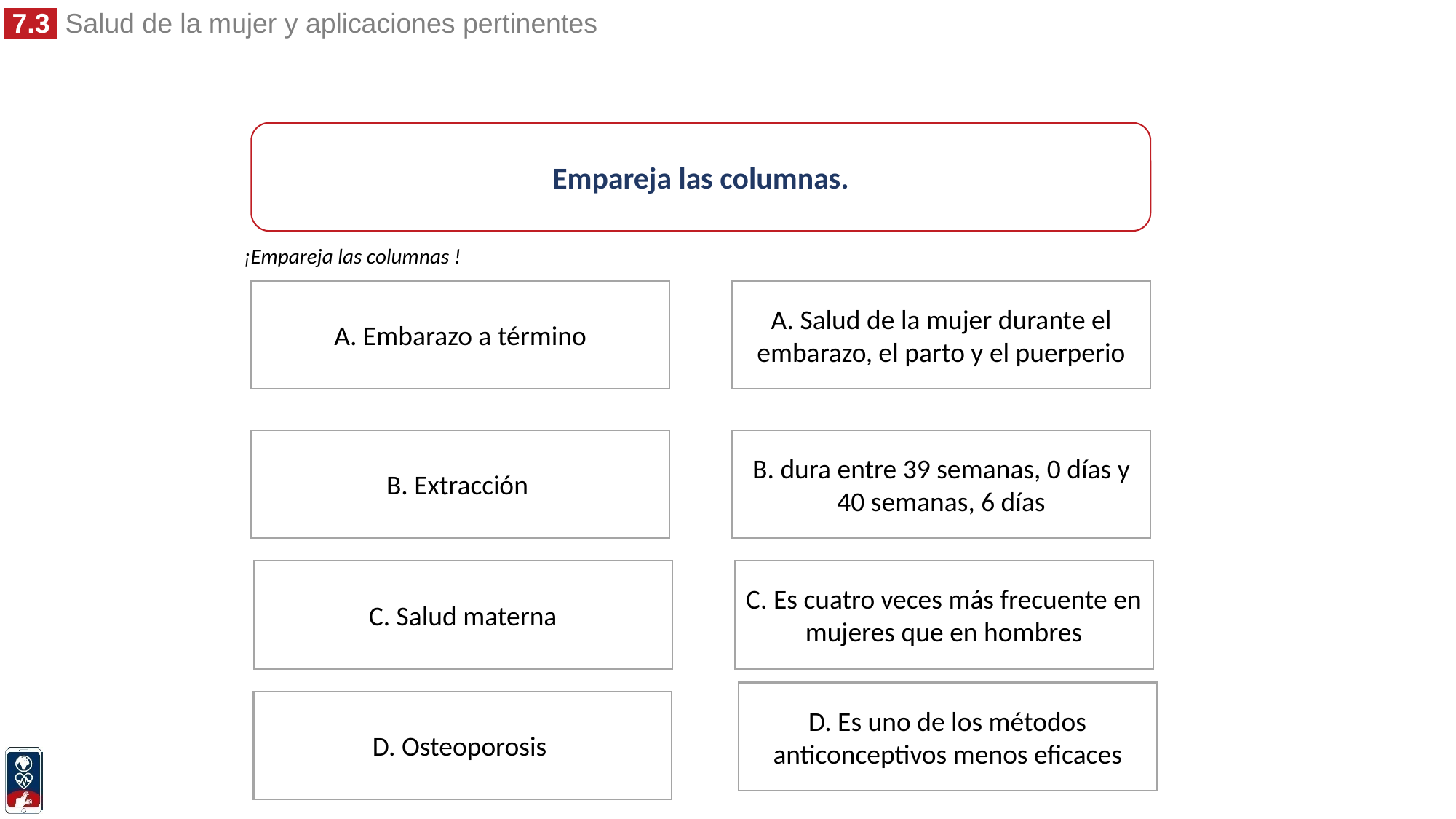

Empareja las columnas.
¡Empareja las columnas !
A. Salud de la mujer durante el embarazo, el parto y el puerperio
A. Embarazo a término
B. dura entre 39 semanas, 0 días y 40 semanas, 6 días
B. Extracción
C. Es cuatro veces más frecuente en mujeres que en hombres
C. Salud materna
D. Es uno de los métodos anticonceptivos menos eficaces
D. Osteoporosis